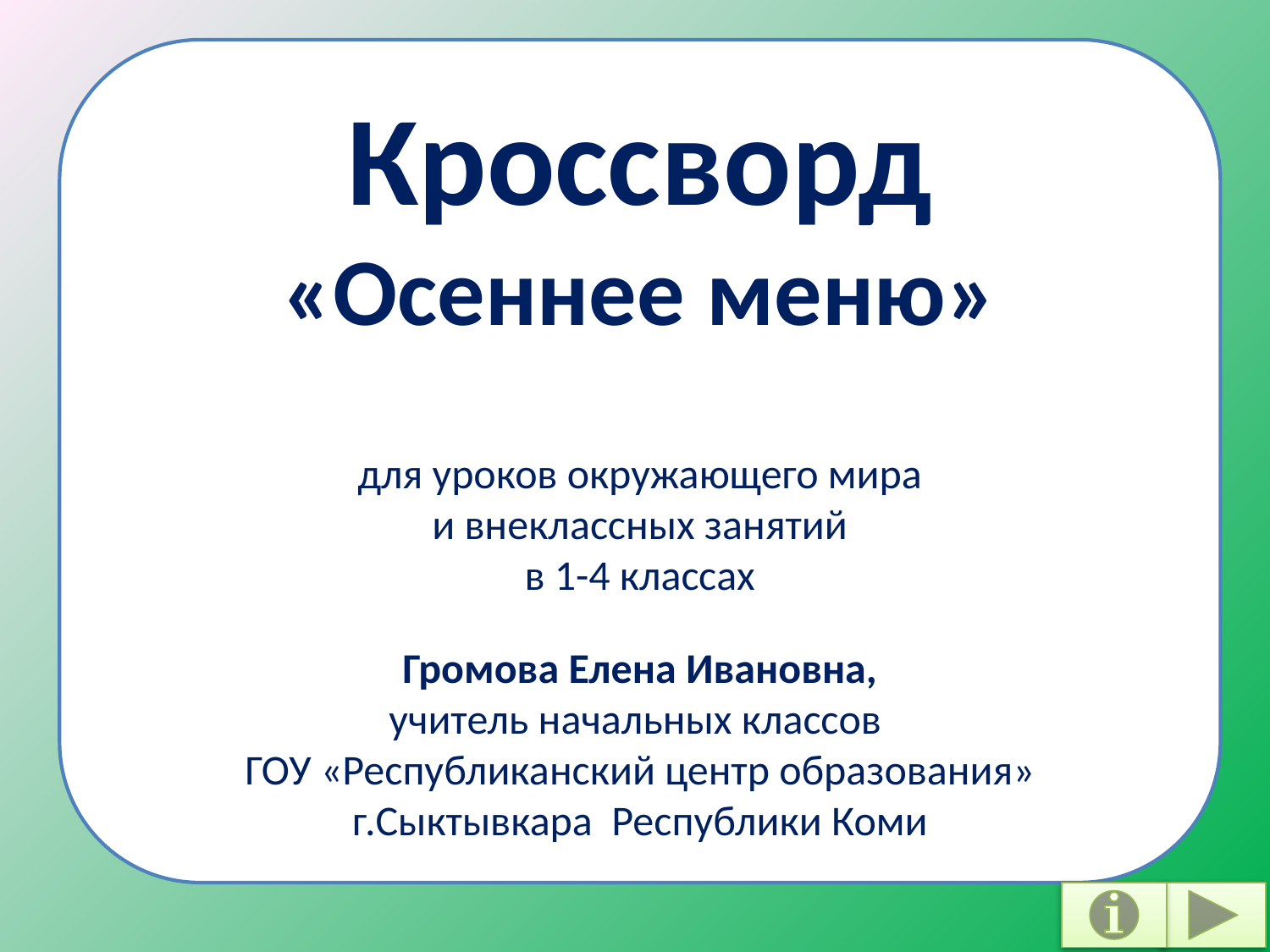

Кроссворд
«Осеннее меню»

для уроков окружающего мира
и внеклассных занятий
в 1-4 классах

Громова Елена Ивановна,
учитель начальных классов
ГОУ «Республиканский центр образования»
г.Сыктывкара  Республики Коми
#